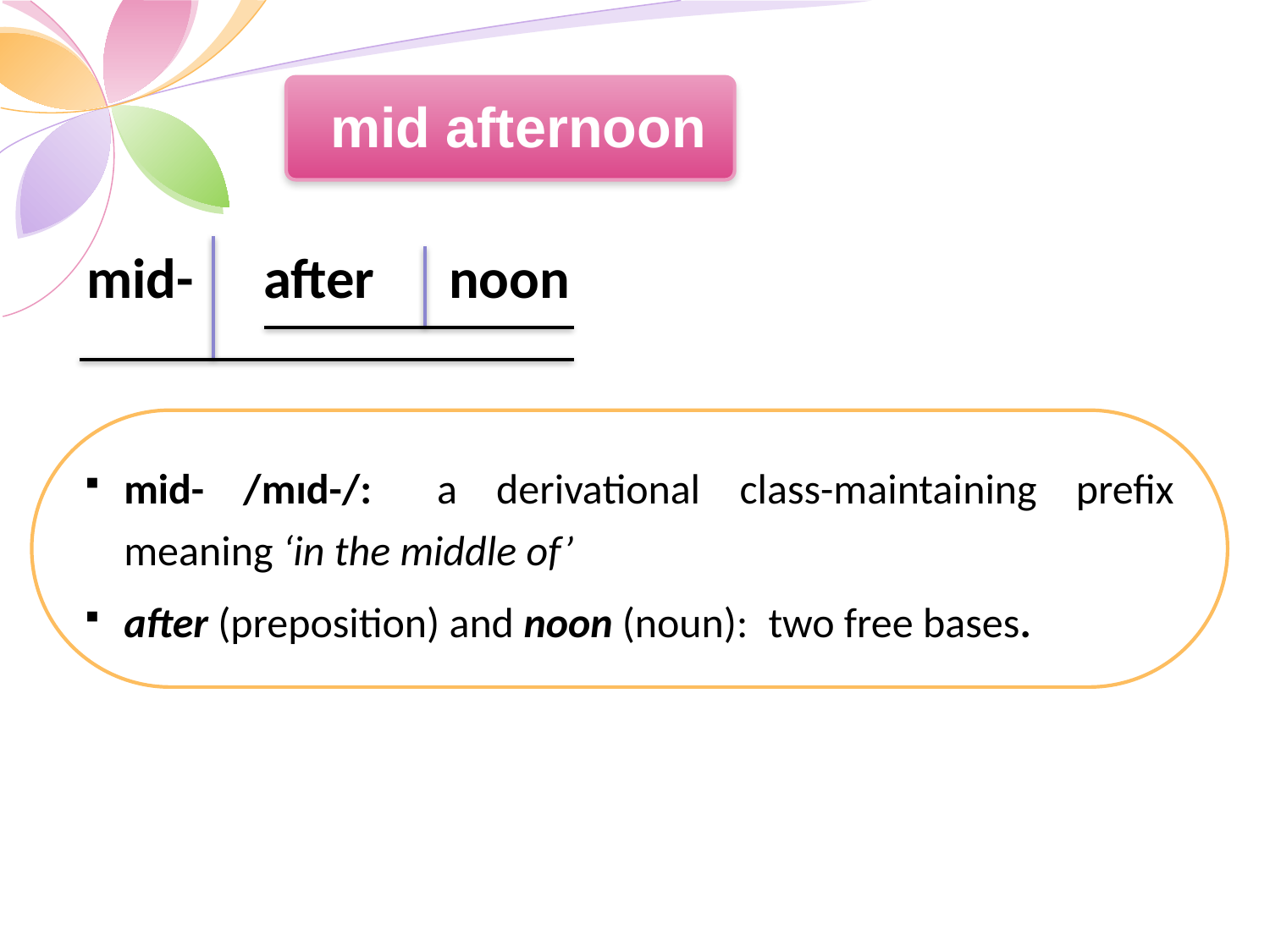

mid afternoon
noon
mid-
after
mid- /mɪd-/: 	a derivational class-maintaining prefix meaning ‘in the middle of’
after (preposition) and noon (noun): 	 two free bases.